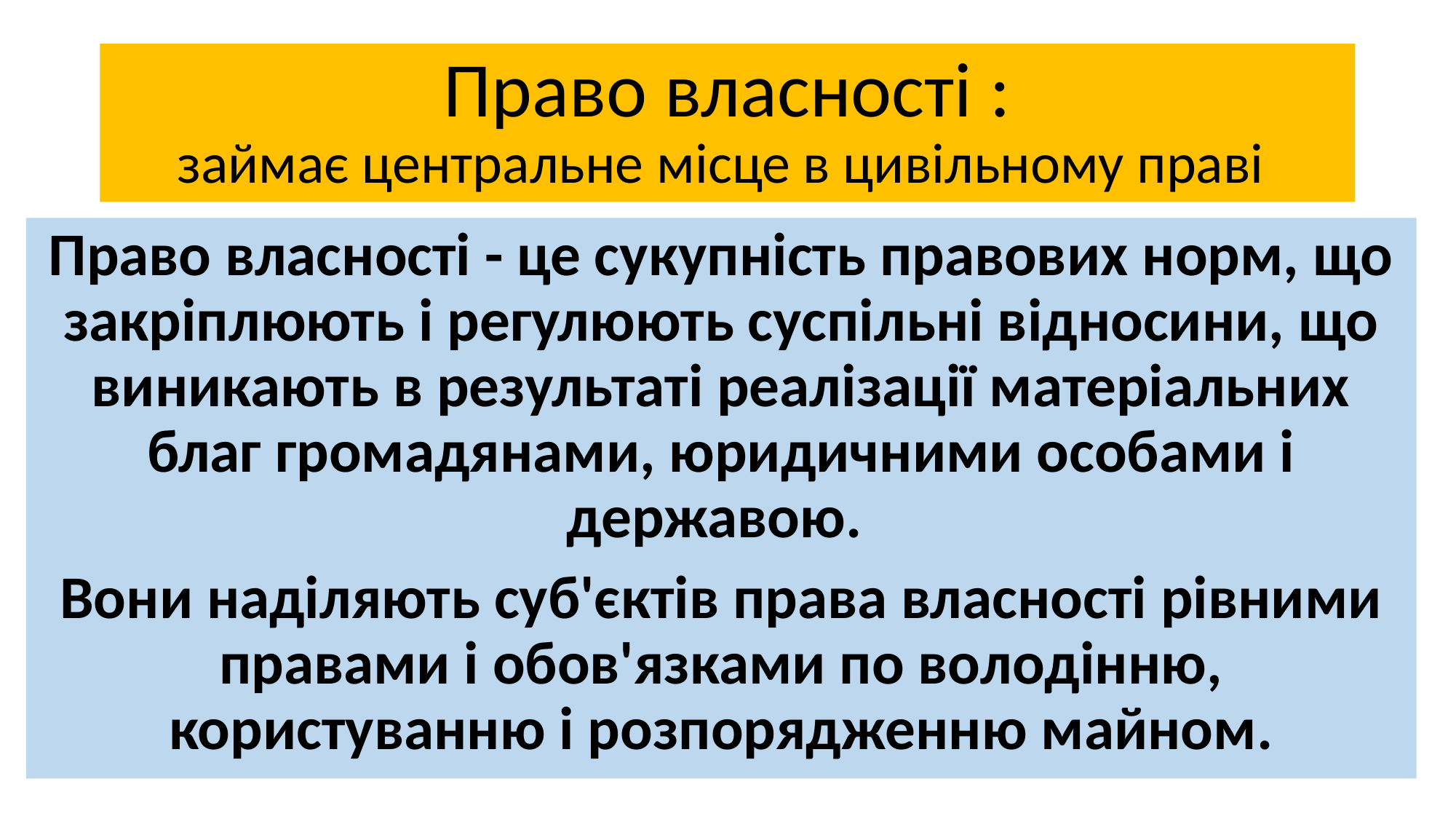

# Право власності : займає центральне місце в цивільному праві
Право власності - це сукупність правових норм, що закріплюють і регулюють суспільні відносини, що виникають в результаті реалізації матеріальних благ громадянами, юридичними особами і державою.
Вони наділяють суб'єктів права власності рівними правами і обов'язками по володінню, користуванню і розпорядженню майном.